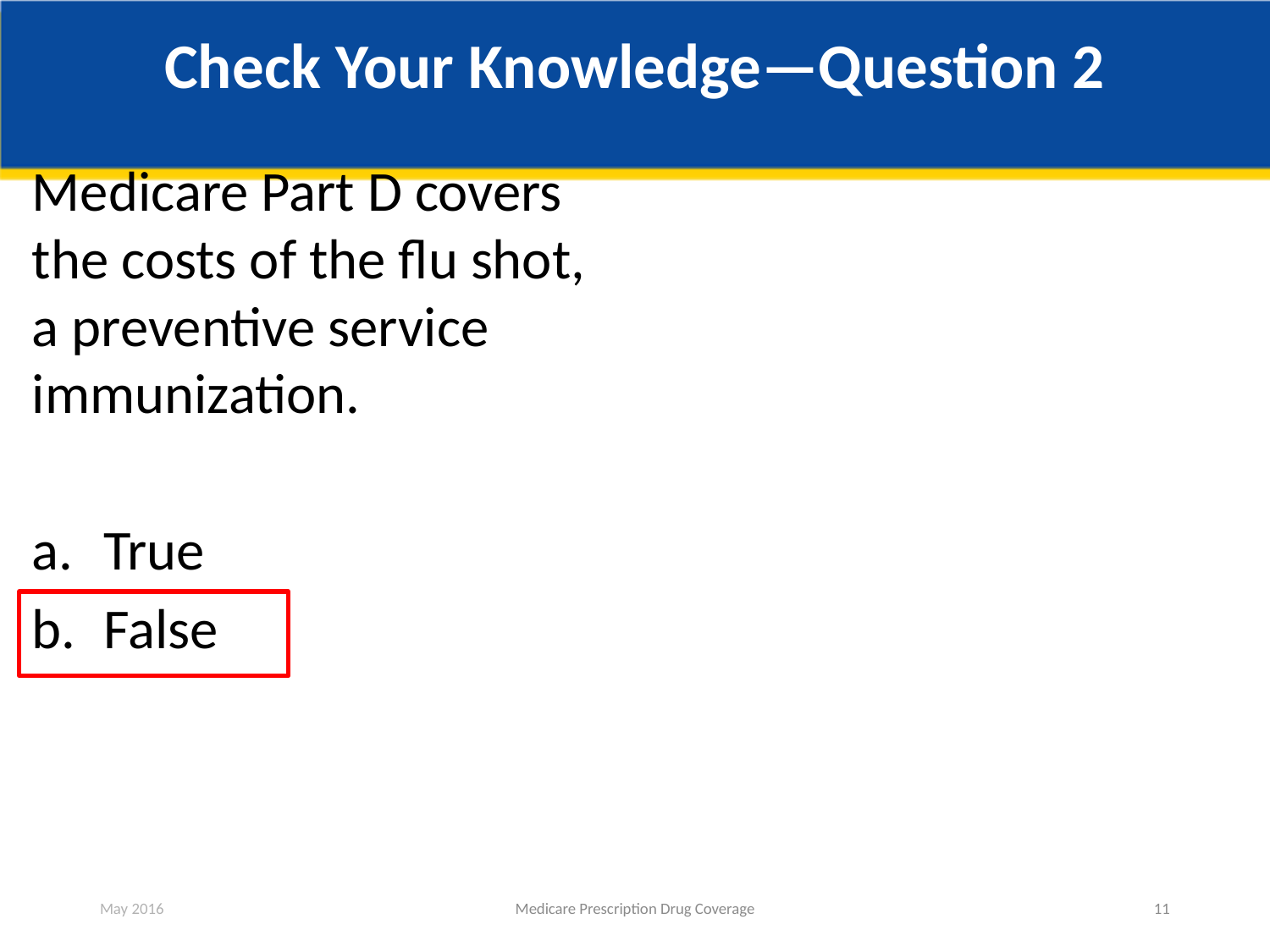

# Check Your Knowledge—Question 2
Medicare Part D covers the costs of the flu shot, a preventive service immunization.

True
False

May 2016
Medicare Prescription Drug Coverage
11